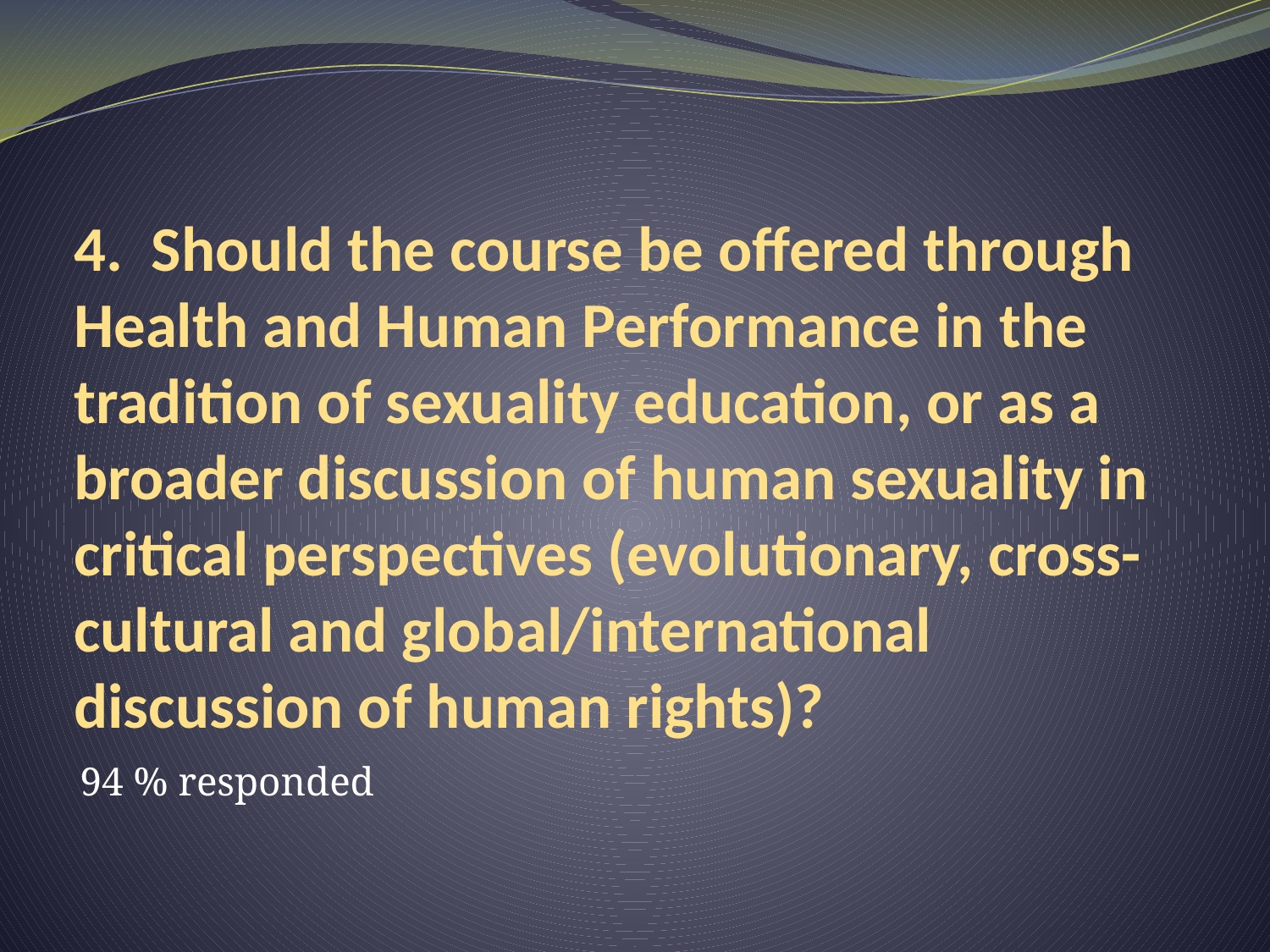

# 4.  Should the course be offered through Health and Human Performance in the tradition of sexuality education, or as a broader discussion of human sexuality in critical perspectives (evolutionary, cross-cultural and global/international discussion of human rights)?
94 % responded